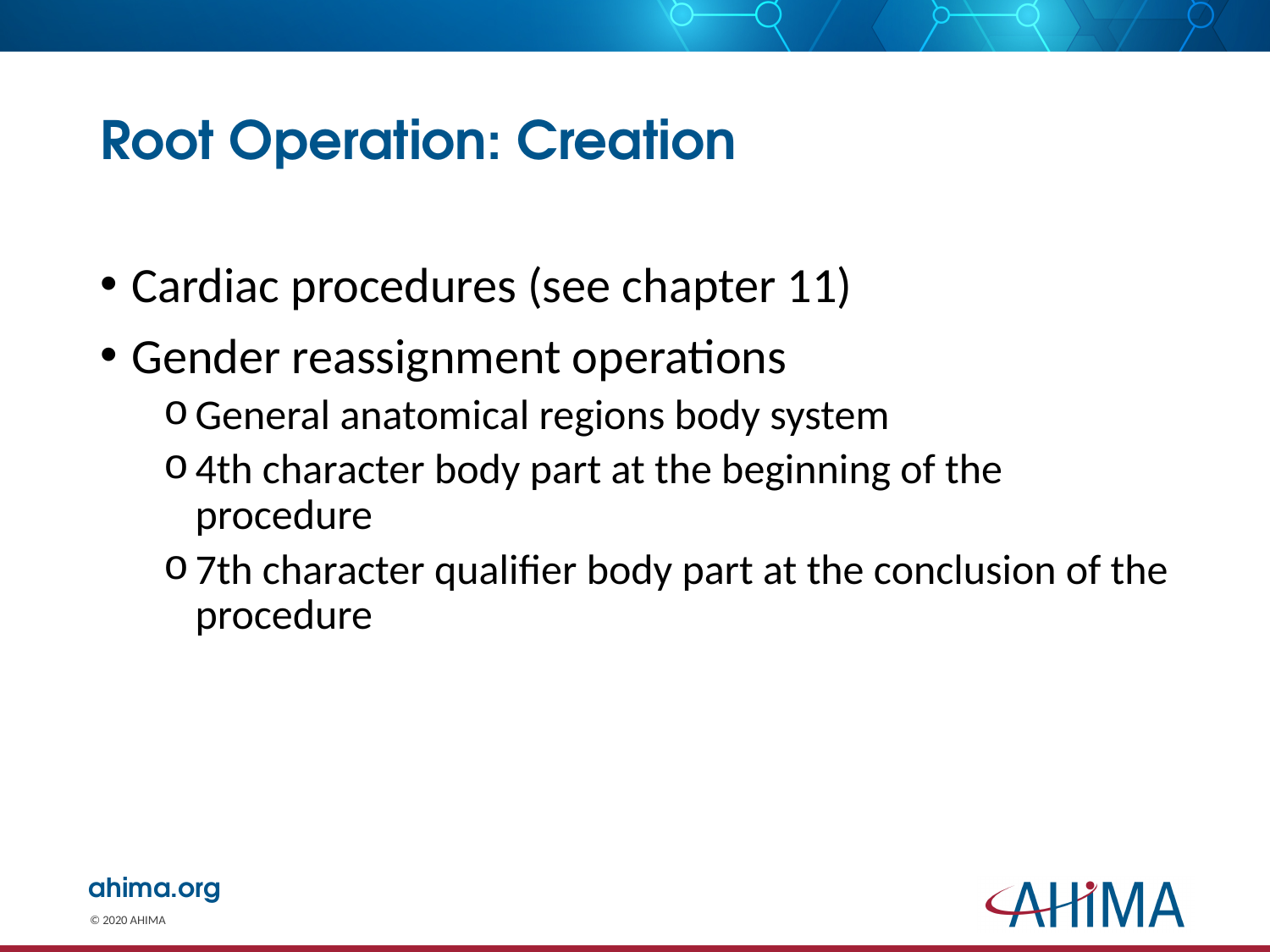

# Root Operation: Creation
Cardiac procedures (see chapter 11)
Gender reassignment operations
General anatomical regions body system
4th character body part at the beginning of the procedure
7th character qualifier body part at the conclusion of the procedure